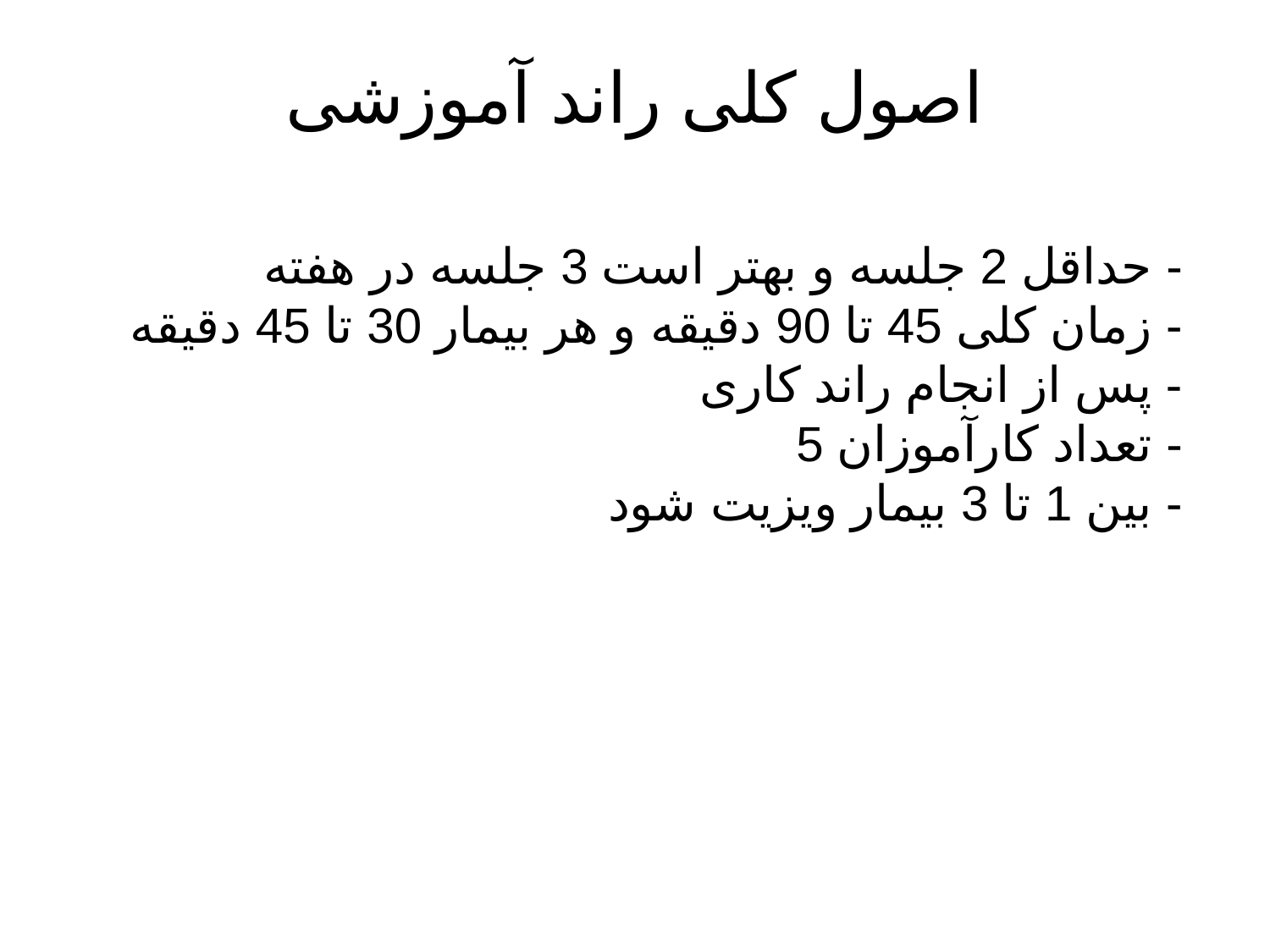

اصول کلی راند آموزشی

- حداقل 2 جلسه و بهتر است 3 جلسه در هفته
- زمان کلی 45 تا 90 دقیقه و هر بیمار 30 تا 45 دقیقه
- پس از انجام راند کاری
- تعداد کارآموزان 5
- بین 1 تا 3 بیمار ویزیت شود